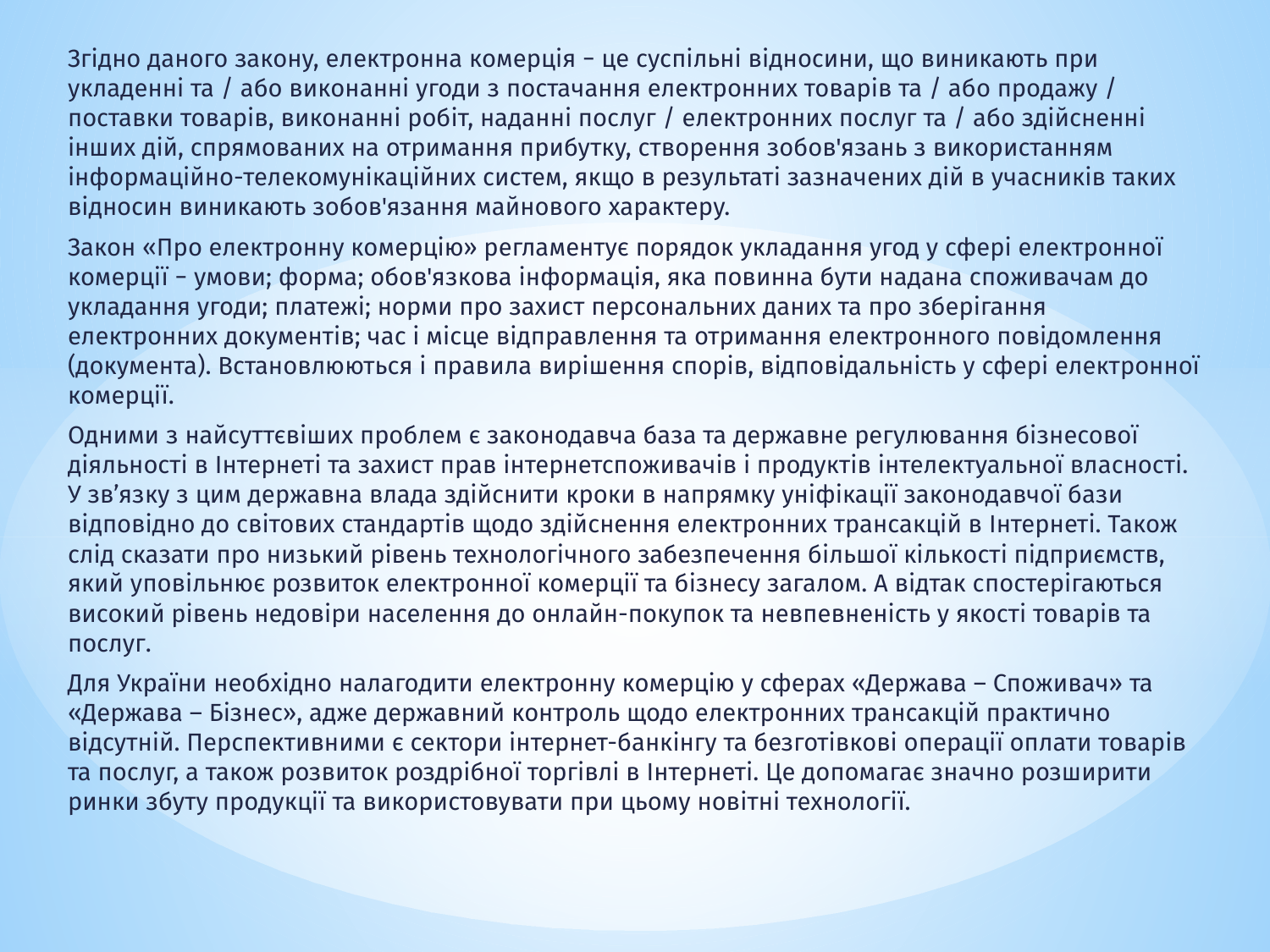

Згідно даного закону, електронна комерція − це суспільні відносини, що виникають при укладенні та / або виконанні угоди з постачання електронних товарів та / або продажу / поставки товарів, виконанні робіт, наданні послуг / електронних послуг та / або здійсненні інших дій, спрямованих на отримання прибутку, створення зобов'язань з використанням інформаційно-телекомунікаційних систем, якщо в результаті зазначених дій в учасників таких відносин виникають зобов'язання майнового характеру.
Закон «Про електронну комерцію» регламентує порядок укладання угод у сфері електронної комерції − умови; форма; обов'язкова інформація, яка повинна бути надана споживачам до укладання угоди; платежі; норми про захист персональних даних та про зберігання електронних документів; час і місце відправлення та отримання електронного повідомлення (документа). Встановлюються і правила вирішення спорів, відповідальність у сфері електронної комерції.
Одними з найсуттєвіших проблем є законодавча база та державне регулювання бізнесової діяльності в Інтернеті та захист прав інтернетспоживачів і продуктів інтелектуальної власності. У зв’язку з цим державна влада здійснити кроки в напрямку уніфікації законодавчої бази відповідно до світових стандартів щодо здійснення електронних трансакцій в Інтернеті. Також слід сказати про низький рівень технологічного забезпечення більшої кількості підприємств, який уповільнює розвиток електронної комерції та бізнесу загалом. А відтак спостерігаються високий рівень недовіри населення до онлайн-покупок та невпевненість у якості товарів та послуг.
Для України необхідно налагодити електронну комерцію у сферах «Держава – Споживач» та «Держава – Бізнес», адже державний контроль щодо електронних трансакцій практично відсутній. Перспективними є сектори інтернет-банкінгу та безготівкові операції оплати товарів та послуг, а також розвиток роздрібної торгівлі в Інтернеті. Це допомагає значно розширити ринки збуту продукції та використовувати при цьому новітні технології.